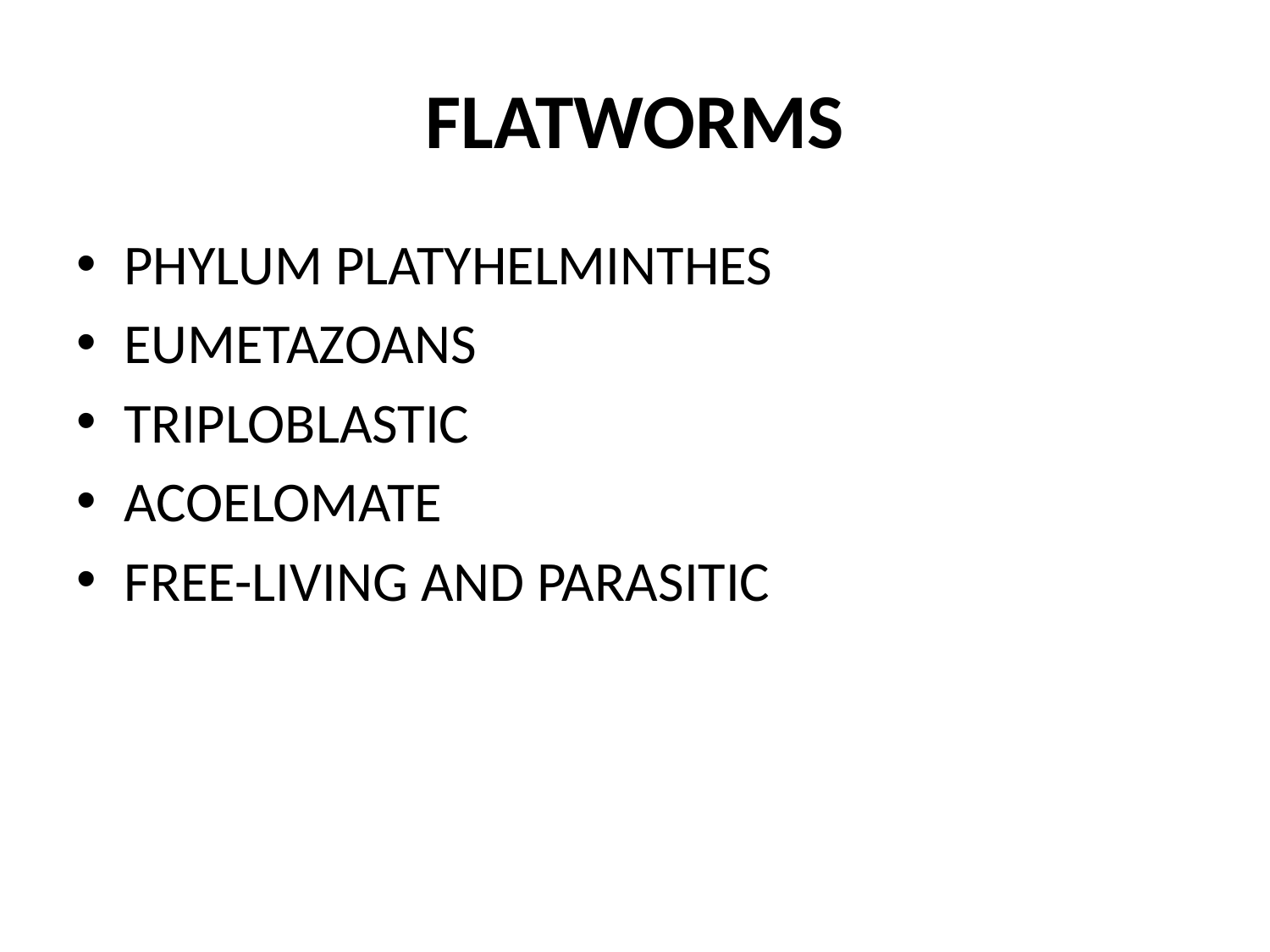

# FLATWORMS
PHYLUM PLATYHELMINTHES
EUMETAZOANS
TRIPLOBLASTIC
ACOELOMATE
FREE-LIVING AND PARASITIC